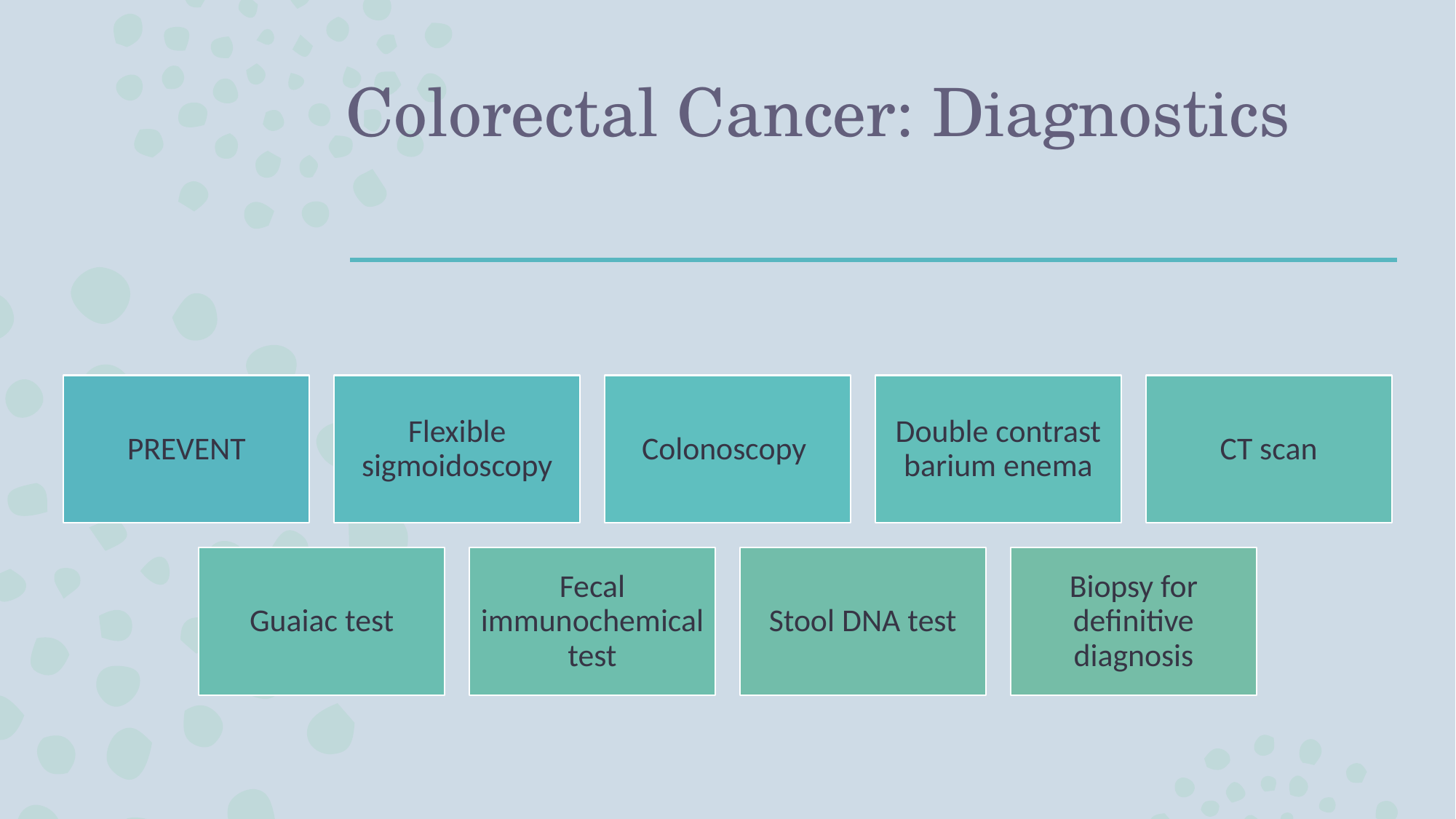

# Colorectal Cancer: Diagnostics
PREVENT
Flexible sigmoidoscopy
Colonoscopy
Double contrast barium enema
CT scan
Guaiac test
Fecal immunochemical test
Stool DNA test
Biopsy for definitive diagnosis